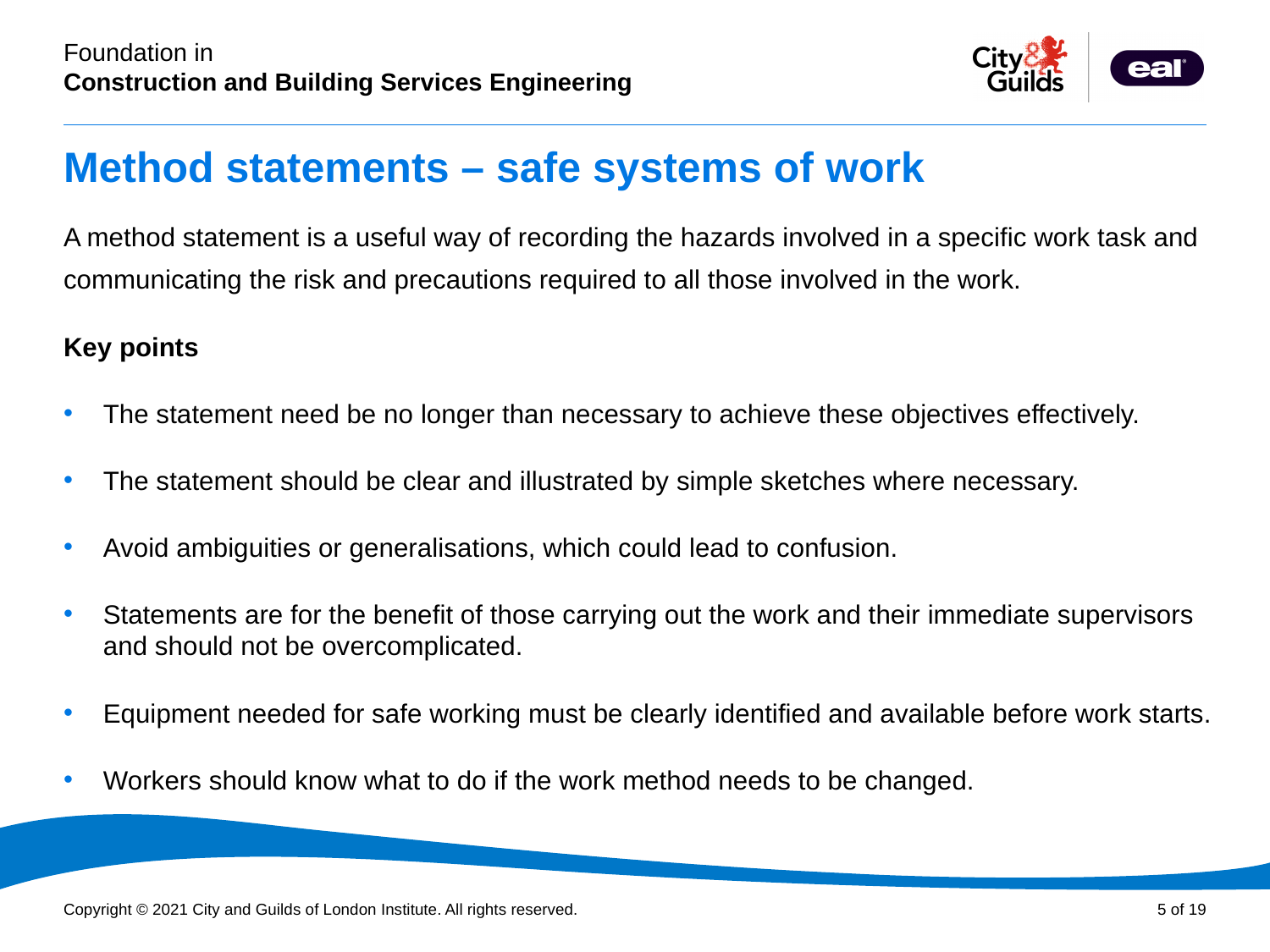

# Method statements – safe systems of work
A method statement is a useful way of recording the hazards involved in a specific work task and communicating the risk and precautions required to all those involved in the work.
Key points
The statement need be no longer than necessary to achieve these objectives effectively.
The statement should be clear and illustrated by simple sketches where necessary.
Avoid ambiguities or generalisations, which could lead to confusion.
Statements are for the benefit of those carrying out the work and their immediate supervisors and should not be overcomplicated.
Equipment needed for safe working must be clearly identified and available before work starts.
Workers should know what to do if the work method needs to be changed.